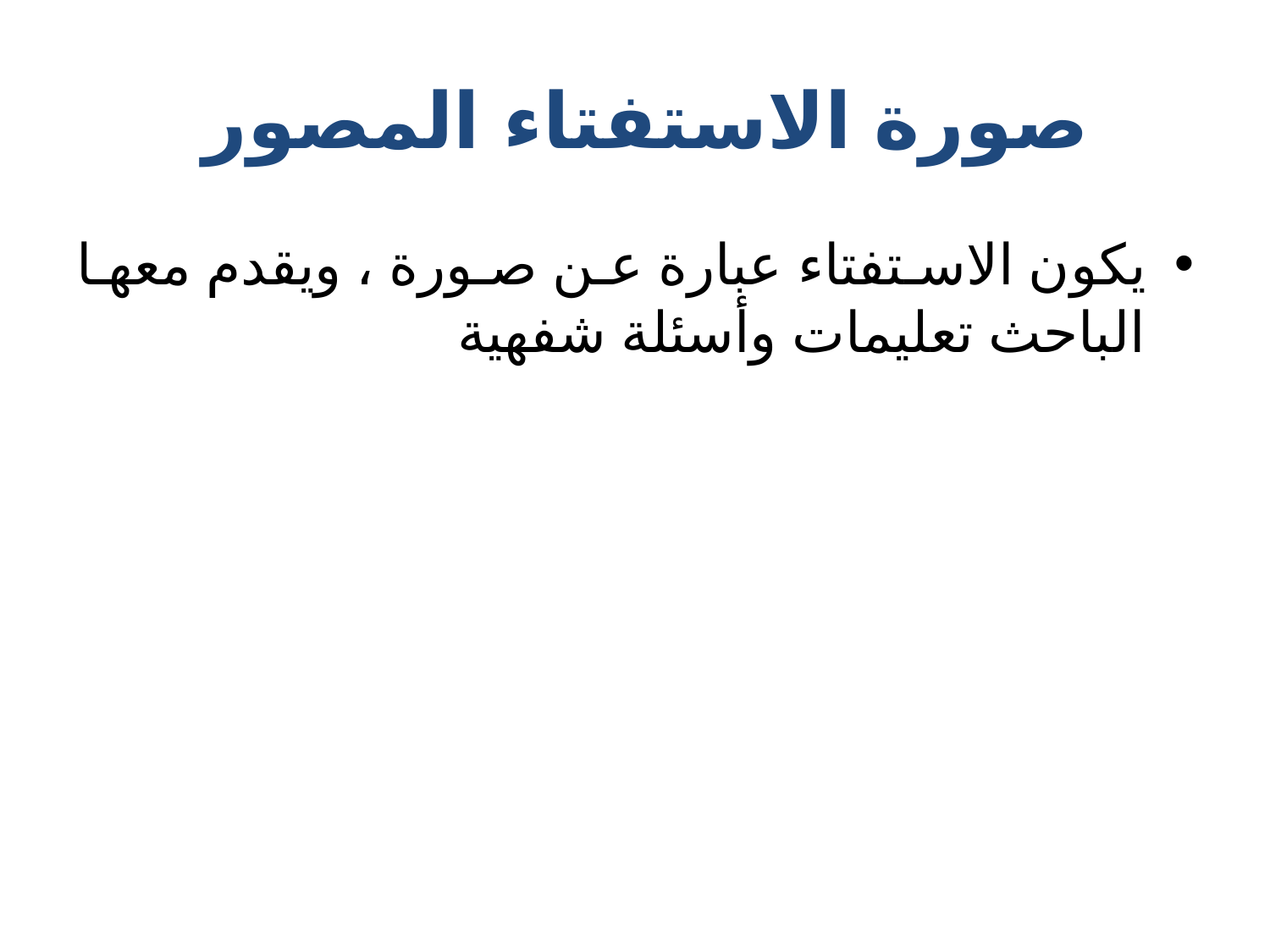

# صورة الاستفتاء المصور
يكون الاستفتاء عبارة عن صورة ، ويقدم معها الباحث تعليمات وأسئلة شفهية